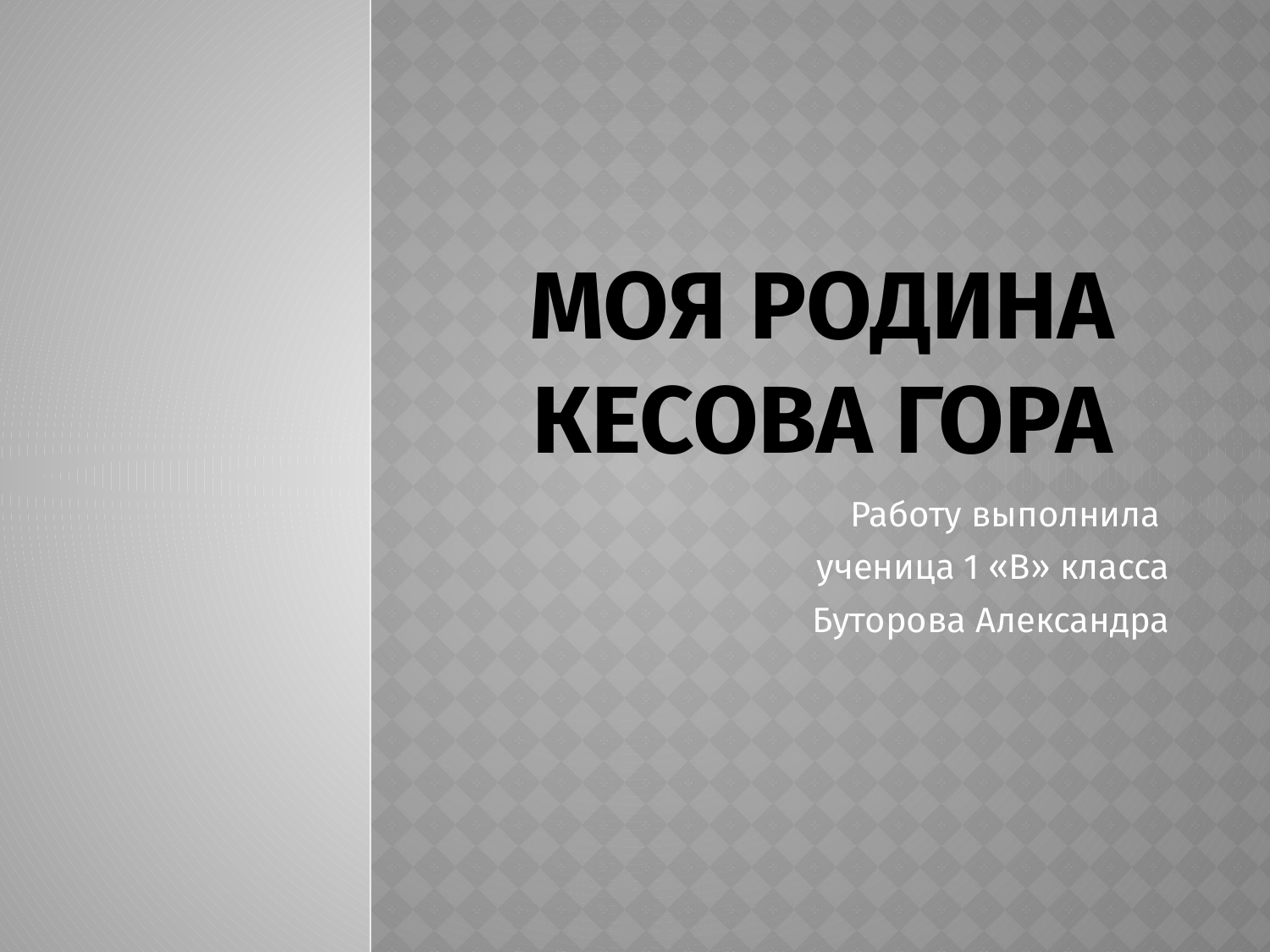

# Моя родина Кесова Гора
Работу выполнила
ученица 1 «В» класса
Буторова Александра